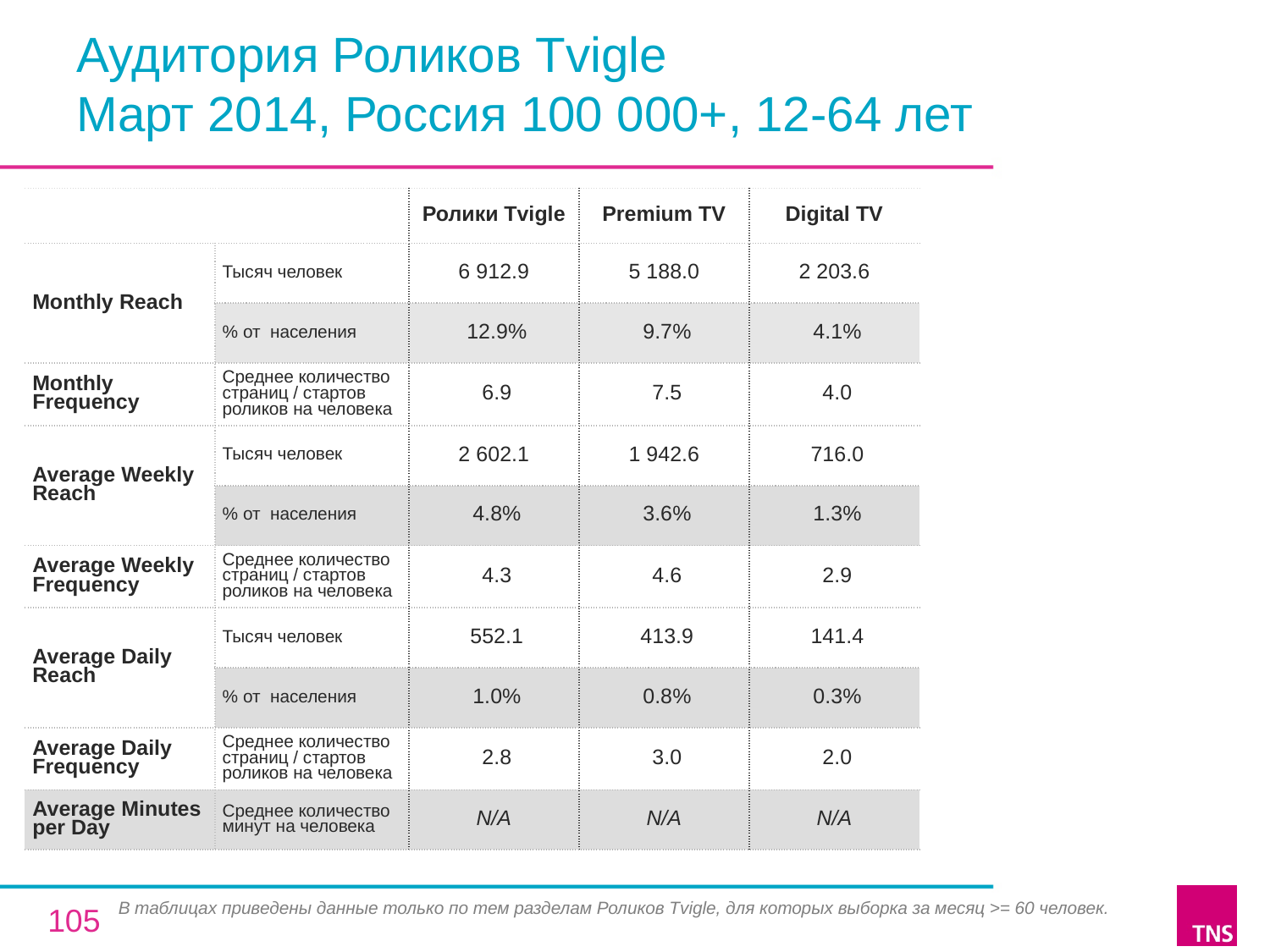

# Аудитория Роликов Tvigle Март 2014, Россия 100 000+, 12-64 лет
|  |  | Ролики Tvigle | Premium TV | Digital TV |
| --- | --- | --- | --- | --- |
| Monthly Reach | Тысяч человек | 6 912.9 | 5 188.0 | 2 203.6 |
|  | % от населения | 12.9% | 9.7% | 4.1% |
| Monthly Frequency | Среднее количество страниц / стартов роликов на человека | 6.9 | 7.5 | 4.0 |
| Average Weekly Reach | Тысяч человек | 2 602.1 | 1 942.6 | 716.0 |
|  | % от населения | 4.8% | 3.6% | 1.3% |
| Average Weekly Frequency | Среднее количество страниц / стартов роликов на человека | 4.3 | 4.6 | 2.9 |
| Average Daily Reach | Тысяч человек | 552.1 | 413.9 | 141.4 |
|  | % от населения | 1.0% | 0.8% | 0.3% |
| Average Daily Frequency | Среднее количество страниц / стартов роликов на человека | 2.8 | 3.0 | 2.0 |
| Average Minutes per Day | Среднее количество минут на человека | N/A | N/A | N/A |
В таблицах приведены данные только по тем разделам Роликов Tvigle, для которых выборка за месяц >= 60 человек.
105